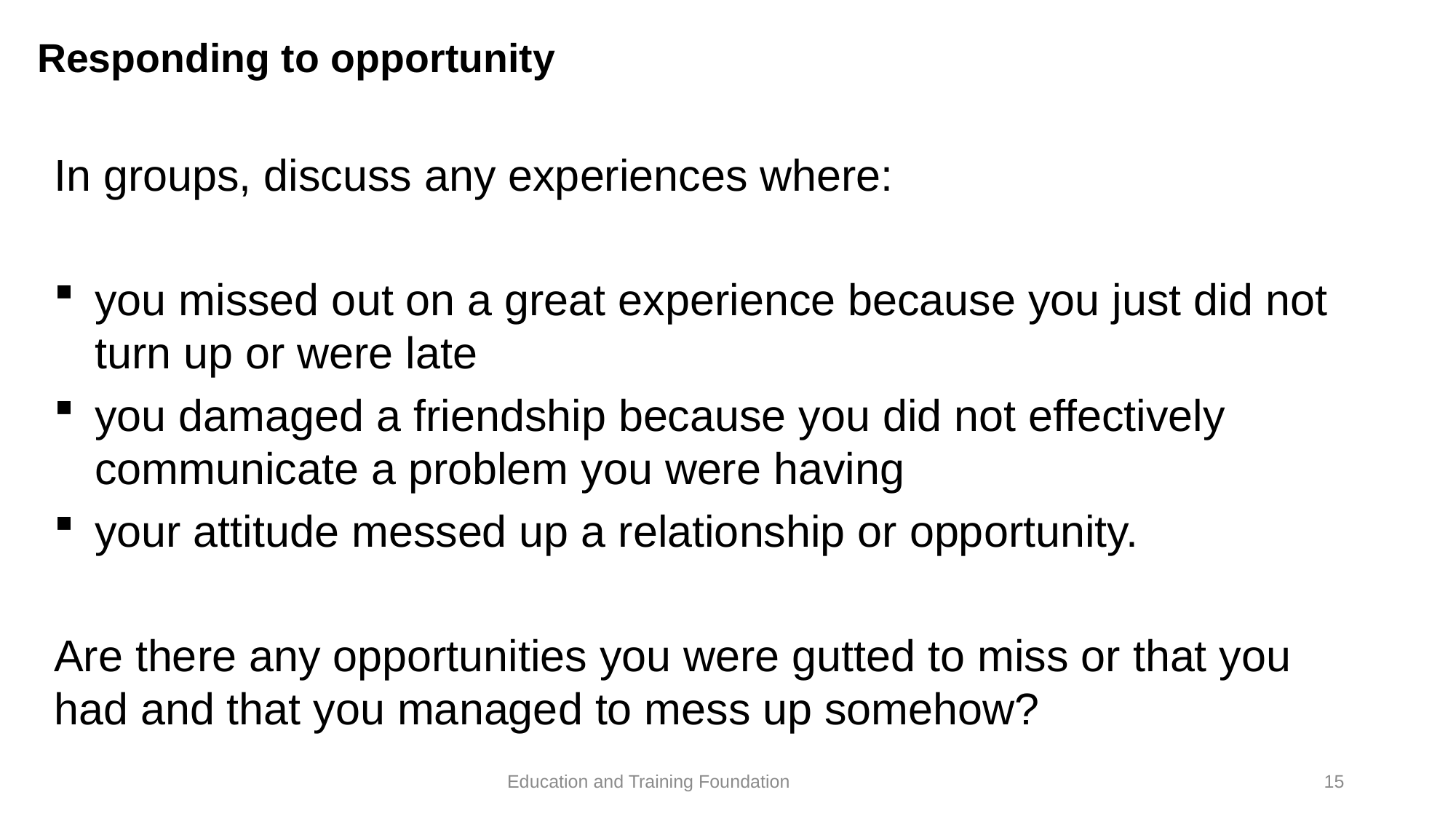

# Responding to opportunity
In groups, discuss any experiences where:

you missed out on a great experience because you just did not turn up or were late
you damaged a friendship because you did not effectively communicate a problem you were having
your attitude messed up a relationship or opportunity.

Are there any opportunities you were gutted to miss or that you had and that you managed to mess up somehow?

15
Education and Training Foundation